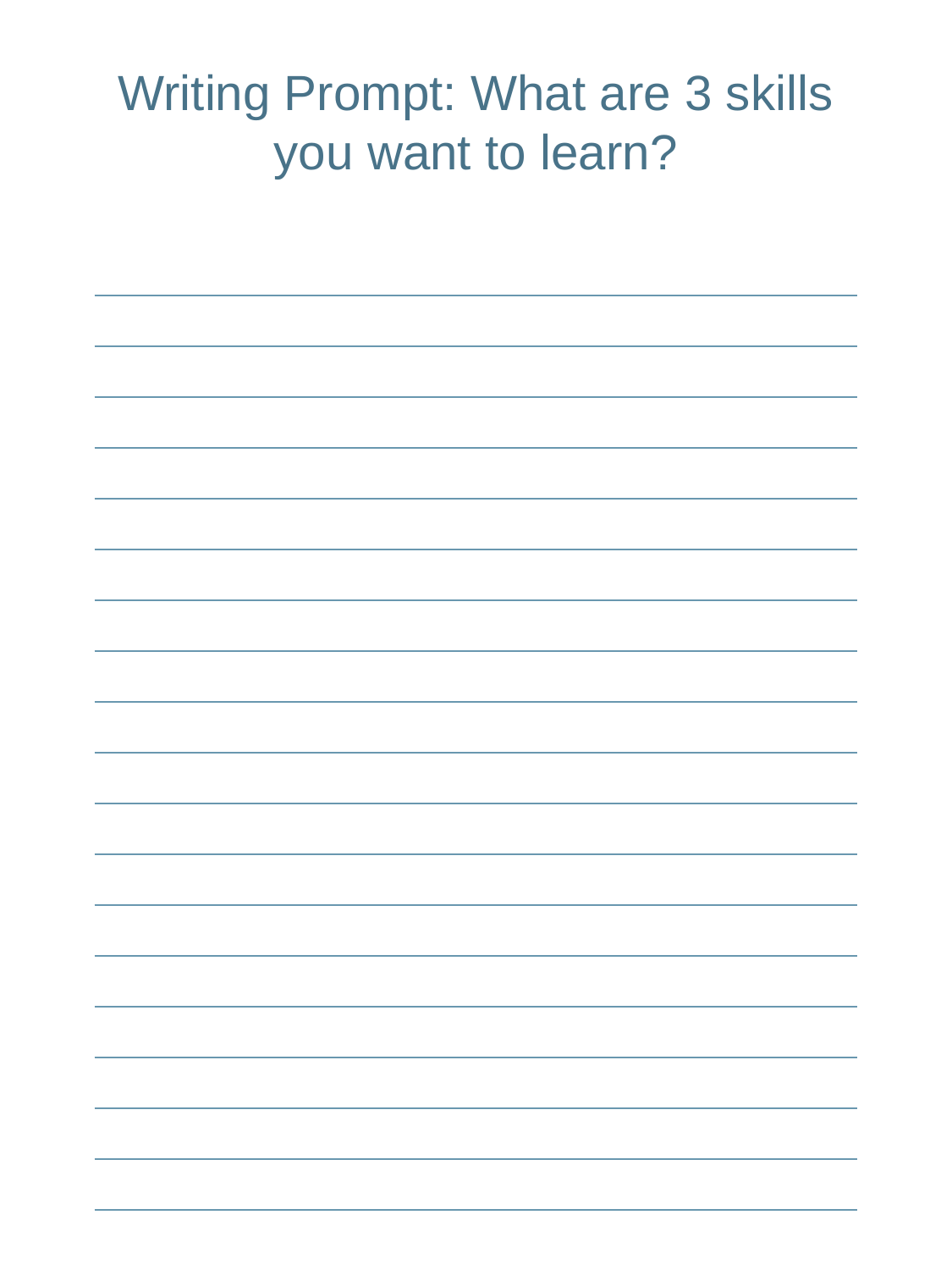

Writing Prompt: What are 3 skills you want to learn?
|  |
| --- |
|  |
|  |
|  |
|  |
|  |
|  |
|  |
|  |
|  |
|  |
|  |
|  |
|  |
|  |
|  |
|  |
|  |